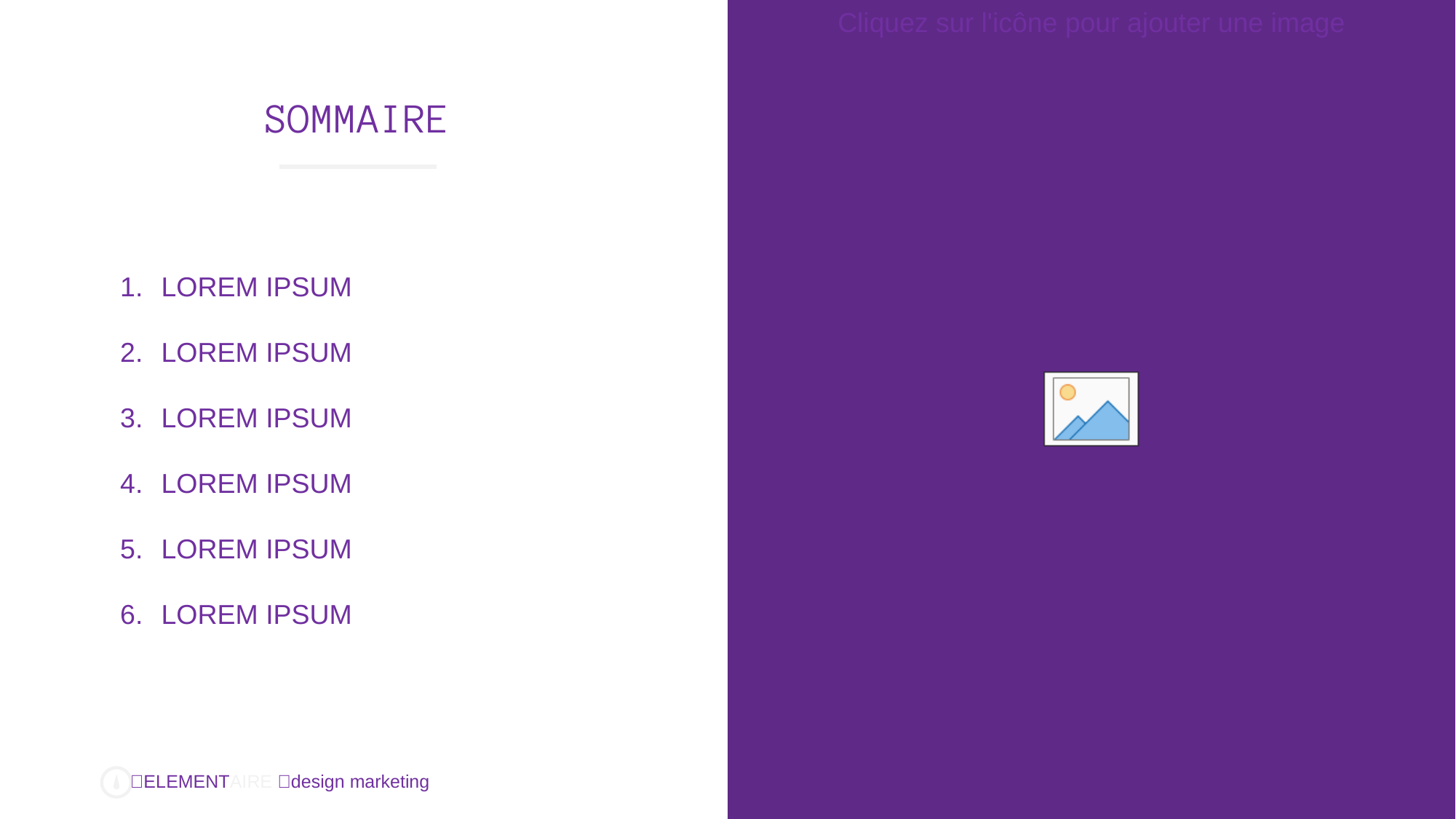

# sommaire
LOREM IPSUM
LOREM IPSUM
LOREM IPSUM
LOREM IPSUM
LOREM IPSUM
LOREM IPSUM